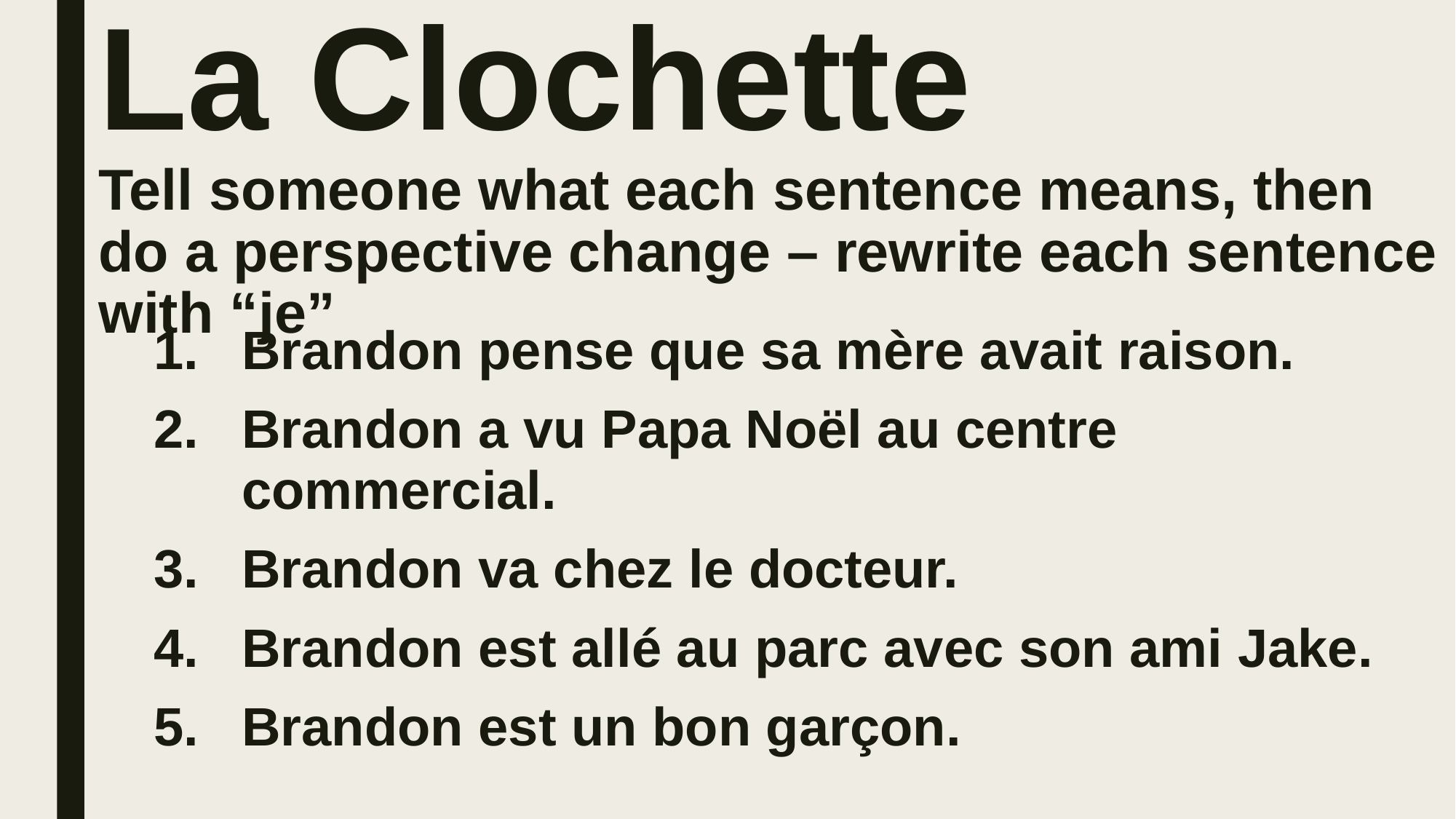

# La Clochette Tell someone what each sentence means, then do a perspective change – rewrite each sentence with “je”
Brandon pense que sa mère avait raison.
Brandon a vu Papa Noël au centre commercial.
Brandon va chez le docteur.
Brandon est allé au parc avec son ami Jake.
Brandon est un bon garçon.